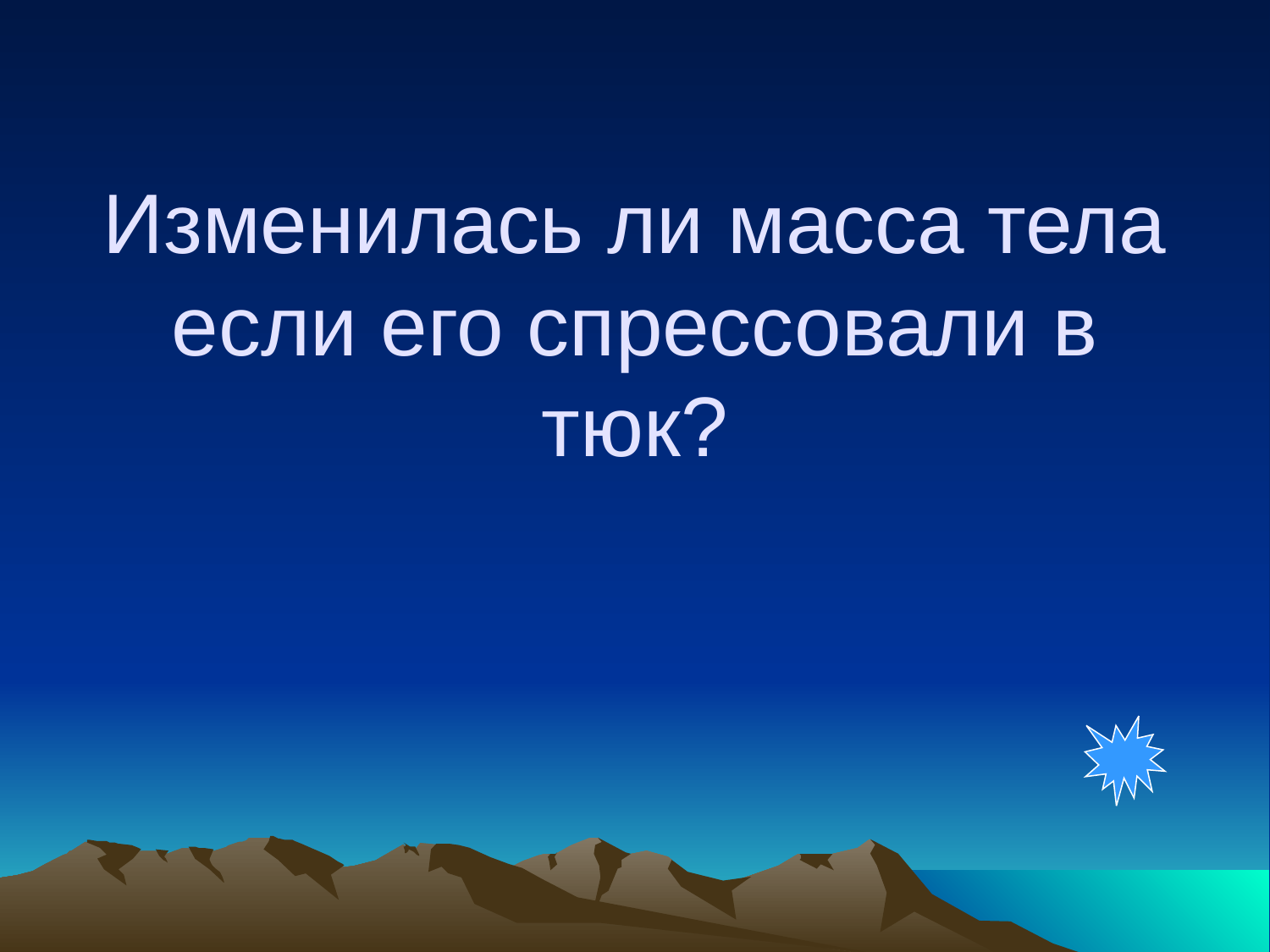

# Изменилась ли масса тела если его спрессовали в тюк?